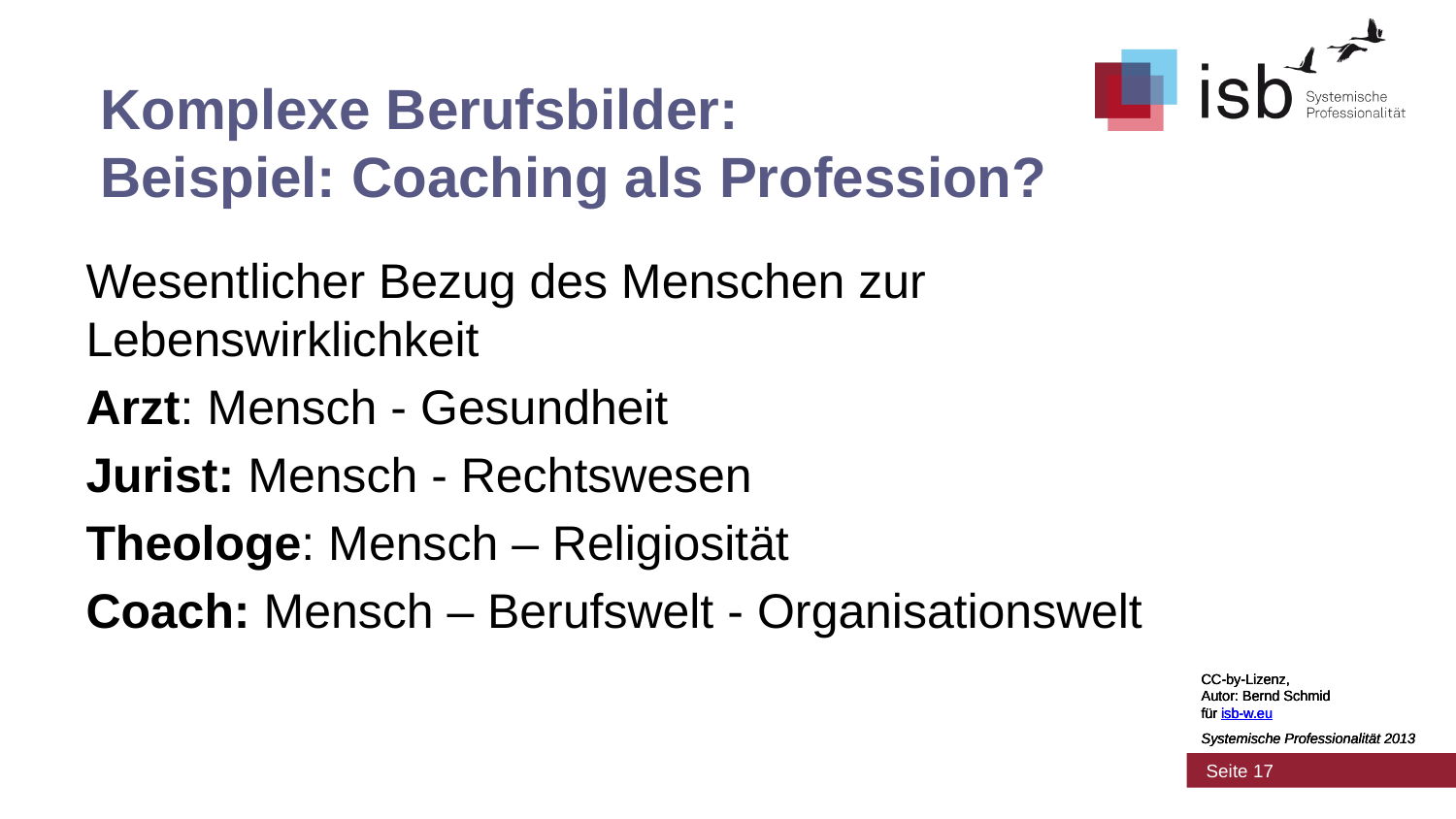

# Komplexe Berufsbilder: Beispiel: Coaching als Profession?
Wesentlicher Bezug des Menschen zur Lebenswirklichkeit
Arzt: Mensch - Gesundheit
Jurist: Mensch - Rechtswesen
Theologe: Mensch – Religiosität
Coach: Mensch – Berufswelt - Organisationswelt

CC-by-Lizenz,
Autor: Bernd Schmid
für isb-w.eu
Systemische Professionalität 2013

CC-by-Lizenz,
Autor: Bernd Schmid
für isb-w.eu
Systemische Professionalität 2013
 Seite 17